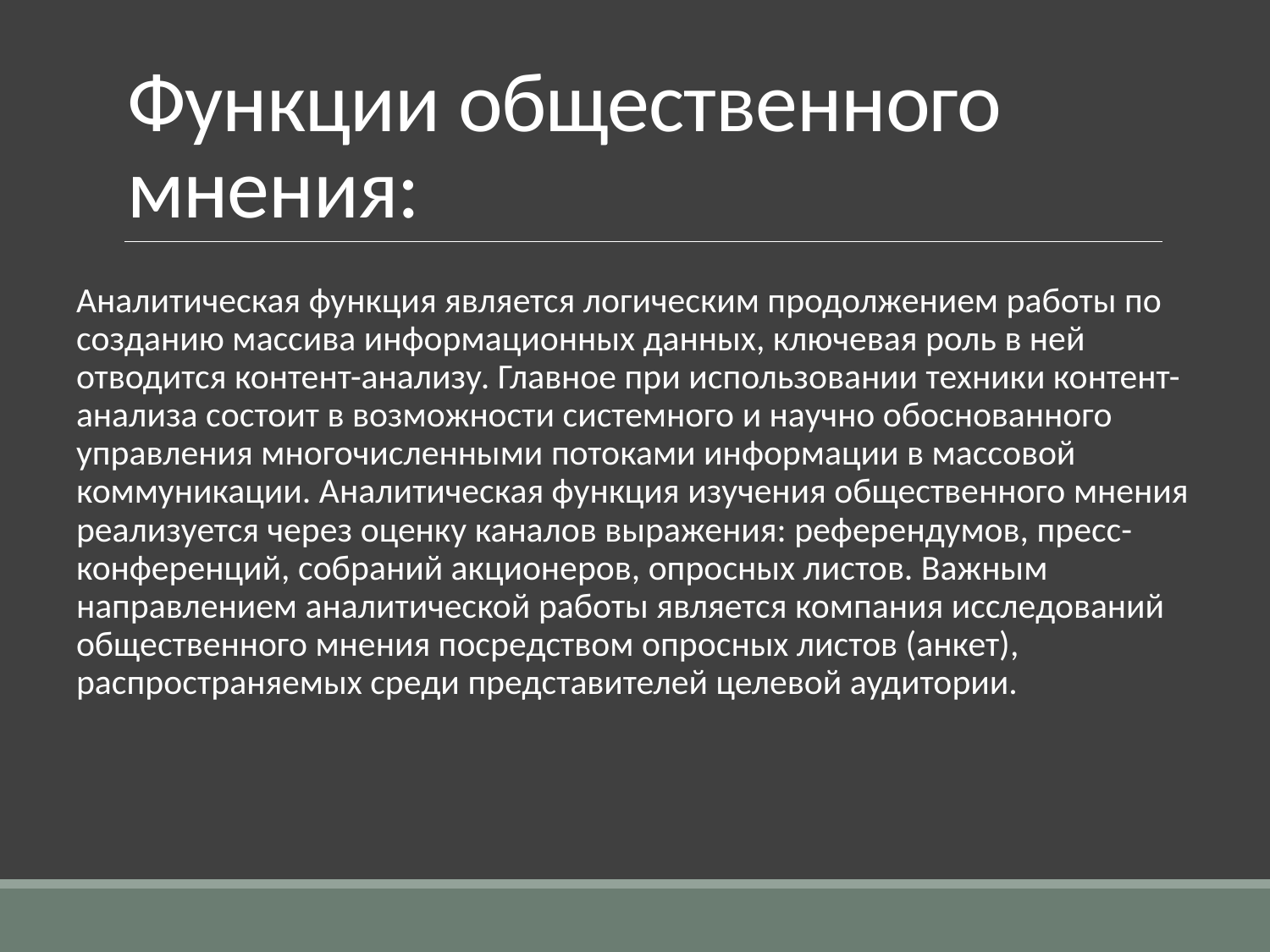

# Функции общественного мнения:
Аналитическая функция является логическим продолжением работы по созданию массива информационных данных, ключевая роль в ней отводится контент-анализу. Главное при использовании техники контент-анализа состоит в возможности системного и научно обоснованного управления многочисленными потоками информации в массовой коммуникации. Аналитическая функция изучения общественного мнения реализуется через оценку каналов выражения: референдумов, пресс-конференций, собраний акционеров, опросных листов. Важным направлением аналитической работы является компания исследований общественного мнения посредством опросных листов (анкет), распространяемых среди представителей целевой аудитории.